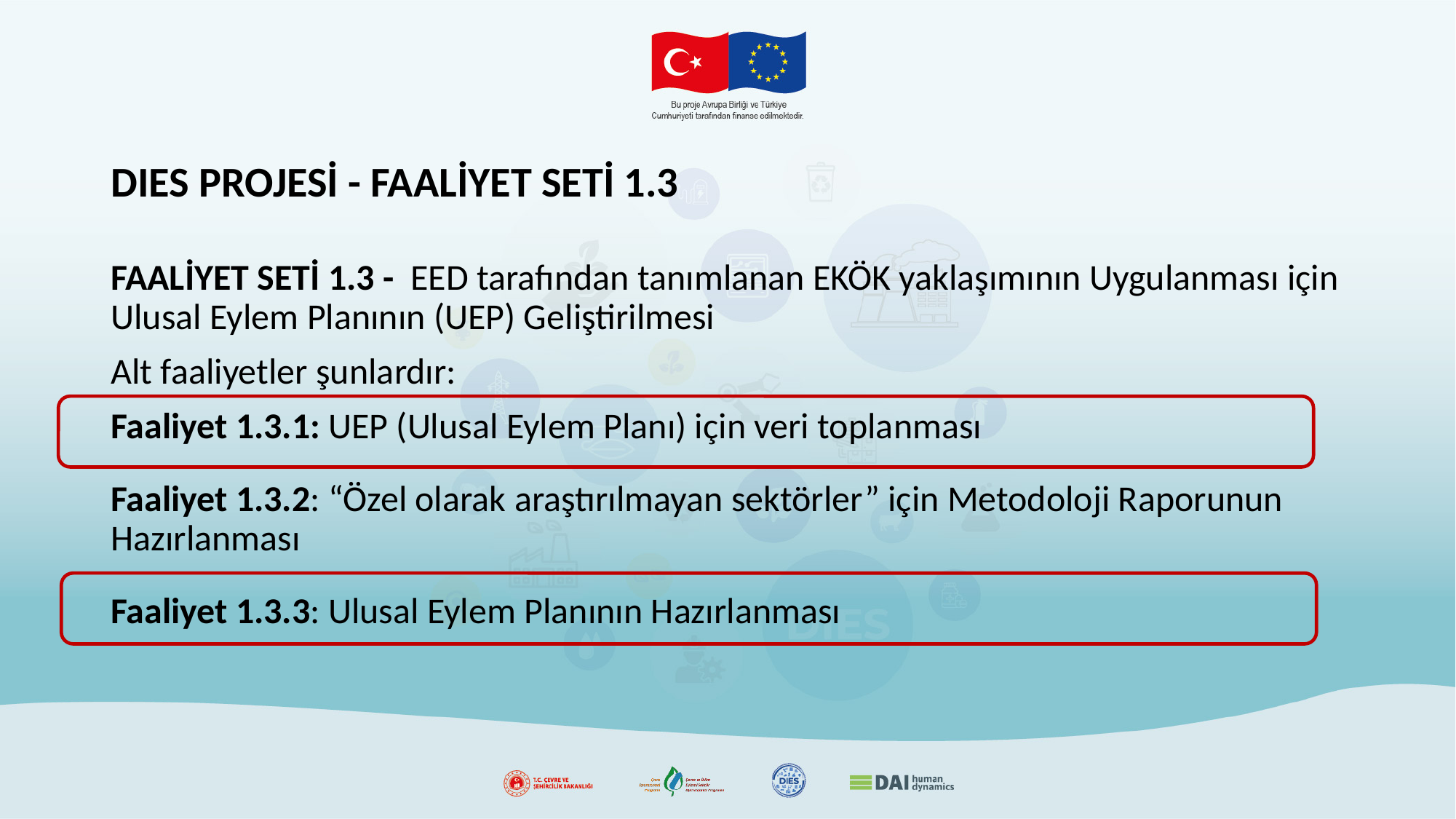

# DIES PROJESİ - FAALİYET SETİ 1.3
FAALİYET SETİ 1.3 -  EED tarafından tanımlanan EKÖK yaklaşımının Uygulanması için Ulusal Eylem Planının (UEP) Geliştirilmesi
Alt faaliyetler şunlardır:
Faaliyet 1.3.1: UEP (Ulusal Eylem Planı) için veri toplanması
Faaliyet 1.3.2: “Özel olarak araştırılmayan sektörler” için Metodoloji Raporunun Hazırlanması
Faaliyet 1.3.3: Ulusal Eylem Planının Hazırlanması